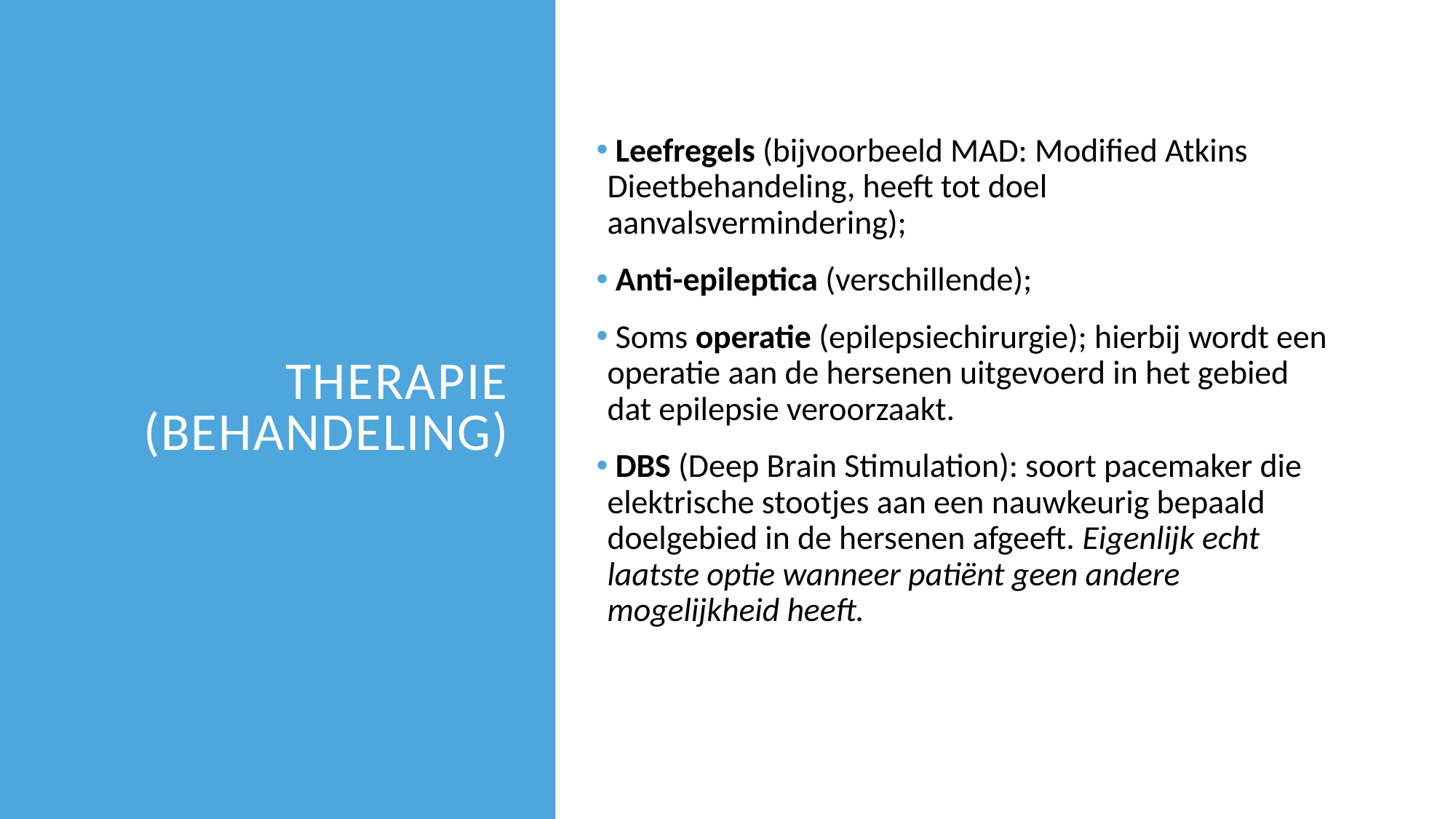

# Therapie (behandeling)
 Leefregels (bijvoorbeeld MAD: Modified Atkins Dieetbehandeling, heeft tot doel aanvalsvermindering);
 Anti-epileptica (verschillende);
 Soms operatie (epilepsiechirurgie); hierbij wordt een operatie aan de hersenen uitgevoerd in het gebied dat epilepsie veroorzaakt.
 DBS (Deep Brain Stimulation): soort pacemaker die elektrische stootjes aan een nauwkeurig bepaald doelgebied in de hersenen afgeeft. Eigenlijk echt laatste optie wanneer patiënt geen andere mogelijkheid heeft.